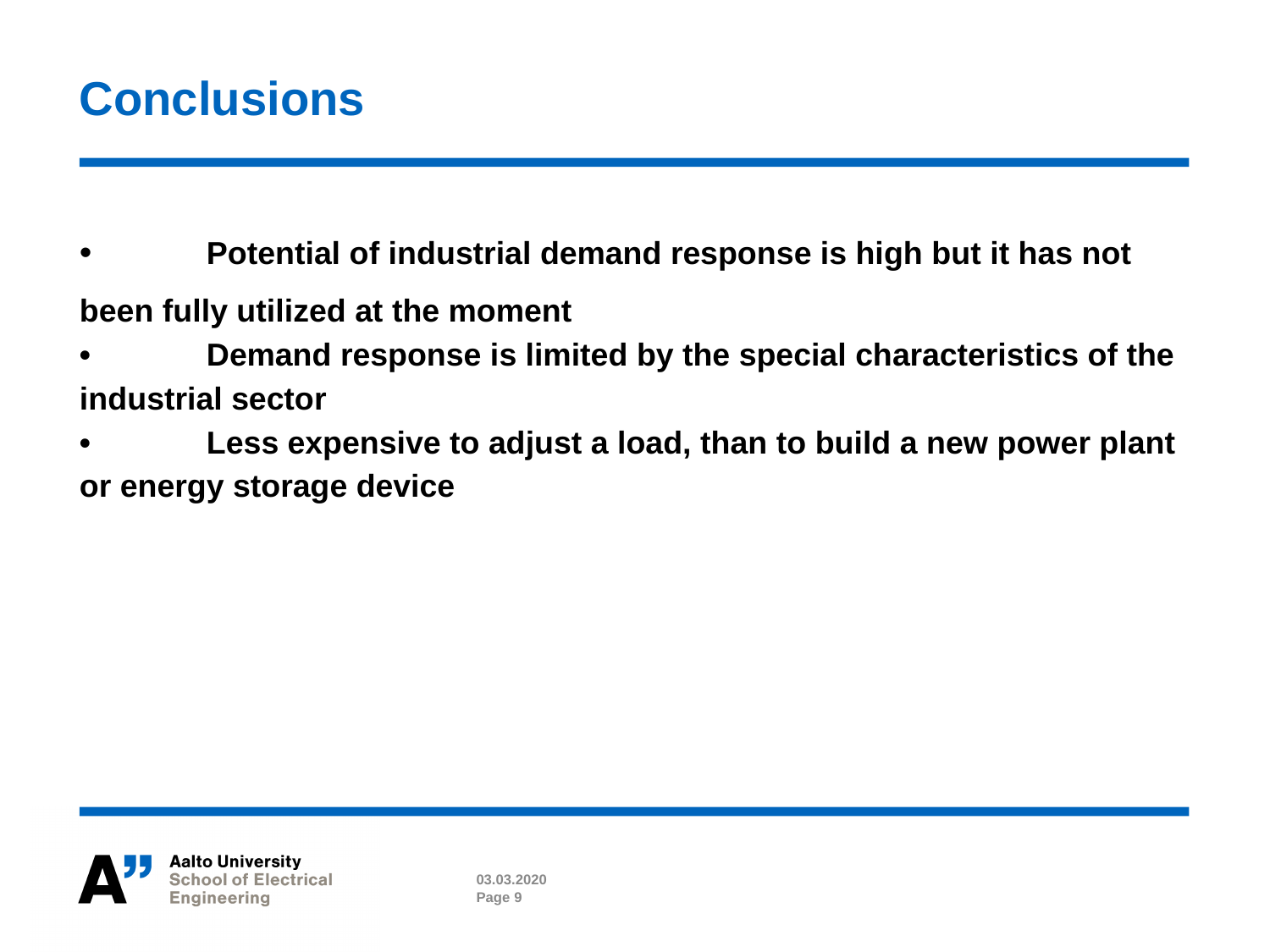

# Conclusions
•	Potential of industrial demand response is high but it has not been fully utilized at the moment
•	Demand response is limited by the special characteristics of the industrial sector
•	Less expensive to adjust a load, than to build a new power plant or energy storage device

03.03.2020

Page 9